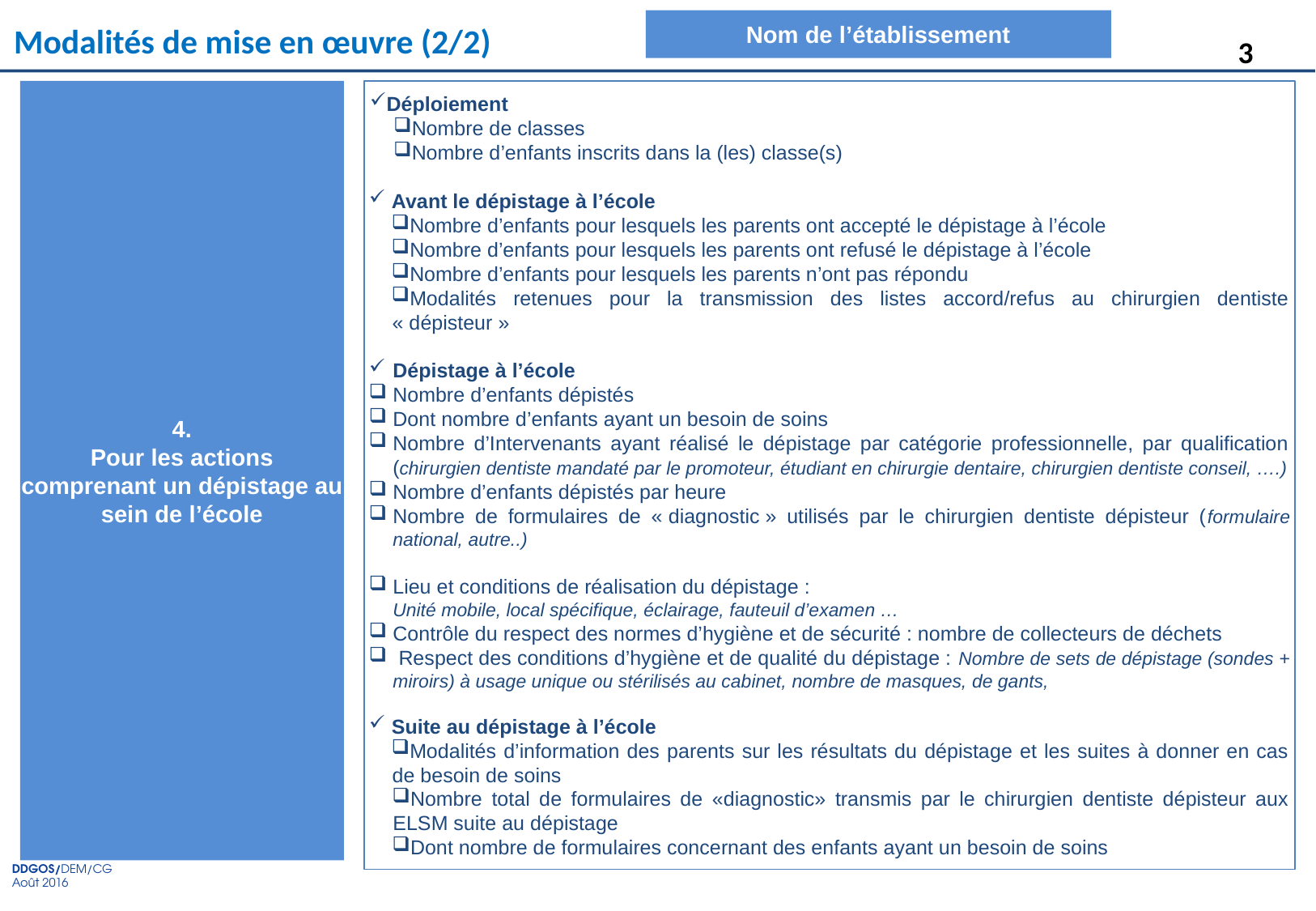

# Modalités de mise en œuvre (2/2)

3
Nom de l’établissement
4.
Pour les actions comprenant un dépistage au sein de l’école
Déploiement
Nombre de classes
Nombre d’enfants inscrits dans la (les) classe(s)

Avant le dépistage à l’école
Nombre d’enfants pour lesquels les parents ont accepté le dépistage à l’école
Nombre d’enfants pour lesquels les parents ont refusé le dépistage à l’école
Nombre d’enfants pour lesquels les parents n’ont pas répondu
Modalités retenues pour la transmission des listes accord/refus au chirurgien dentiste « dépisteur »

Dépistage à l’école
Nombre d’enfants dépistés
Dont nombre d’enfants ayant un besoin de soins
Nombre d’Intervenants ayant réalisé le dépistage par catégorie professionnelle, par qualification (chirurgien dentiste mandaté par le promoteur, étudiant en chirurgie dentaire, chirurgien dentiste conseil, ….)
Nombre d’enfants dépistés par heure
Nombre de formulaires de « diagnostic » utilisés par le chirurgien dentiste dépisteur (formulaire national, autre..)

Lieu et conditions de réalisation du dépistage :
Unité mobile, local spécifique, éclairage, fauteuil d’examen …
Contrôle du respect des normes d’hygiène et de sécurité : nombre de collecteurs de déchets
 Respect des conditions d’hygiène et de qualité du dépistage : Nombre de sets de dépistage (sondes + miroirs) à usage unique ou stérilisés au cabinet, nombre de masques, de gants,

Suite au dépistage à l’école
Modalités d’information des parents sur les résultats du dépistage et les suites à donner en cas de besoin de soins
Nombre total de formulaires de «diagnostic» transmis par le chirurgien dentiste dépisteur aux ELSM suite au dépistage
Dont nombre de formulaires concernant des enfants ayant un besoin de soins